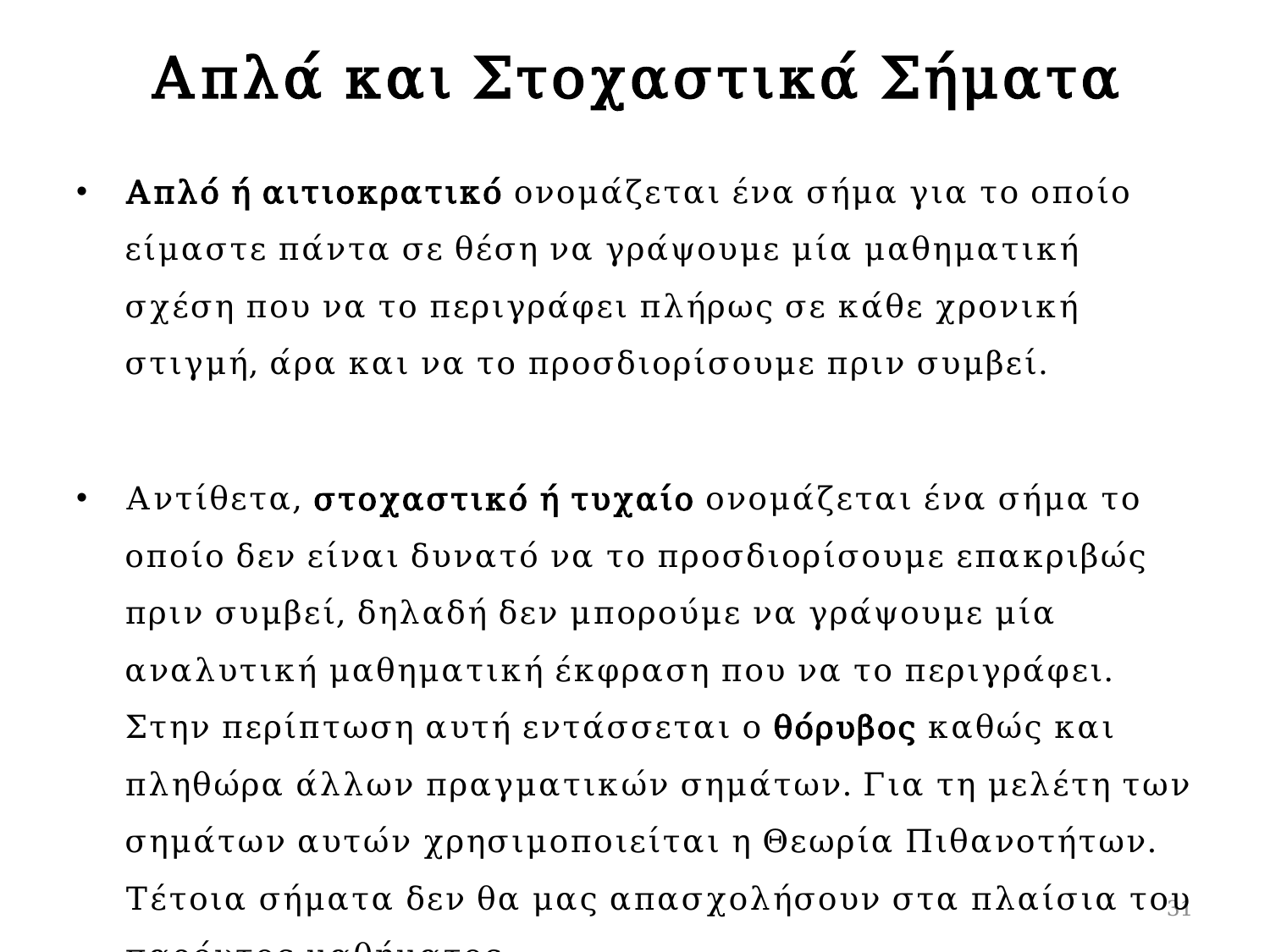

# Απλά και Στοχαστικά Σήματα
Απλό ή αιτιοκρατικό ονομάζεται ένα σήμα για το οποίο είμαστε πάντα σε θέση να γράψουμε μία μαθηματική σχέση που να το περιγράφει πλήρως σε κάθε χρονική στιγμή, άρα και να το προσδιορίσουμε πριν συμβεί.
Αντίθετα, στοχαστικό ή τυχαίο ονομάζεται ένα σήμα το οποίο δεν είναι δυνατό να το προσδιορίσουμε επακριβώς πριν συμβεί, δηλαδή δεν μπορούμε να γράψουμε μία αναλυτική μαθηματική έκφραση που να το περιγράφει.
Στην περίπτωση αυτή εντάσσεται ο θόρυβος καθώς και πληθώρα άλλων πραγματικών σημάτων. Για τη μελέτη των σημάτων αυτών χρησιμοποιείται η Θεωρία Πιθανοτήτων.
Τέτοια σήματα δεν θα μας απασχολήσουν στα πλαίσια του παρόντος μαθήματος.
31